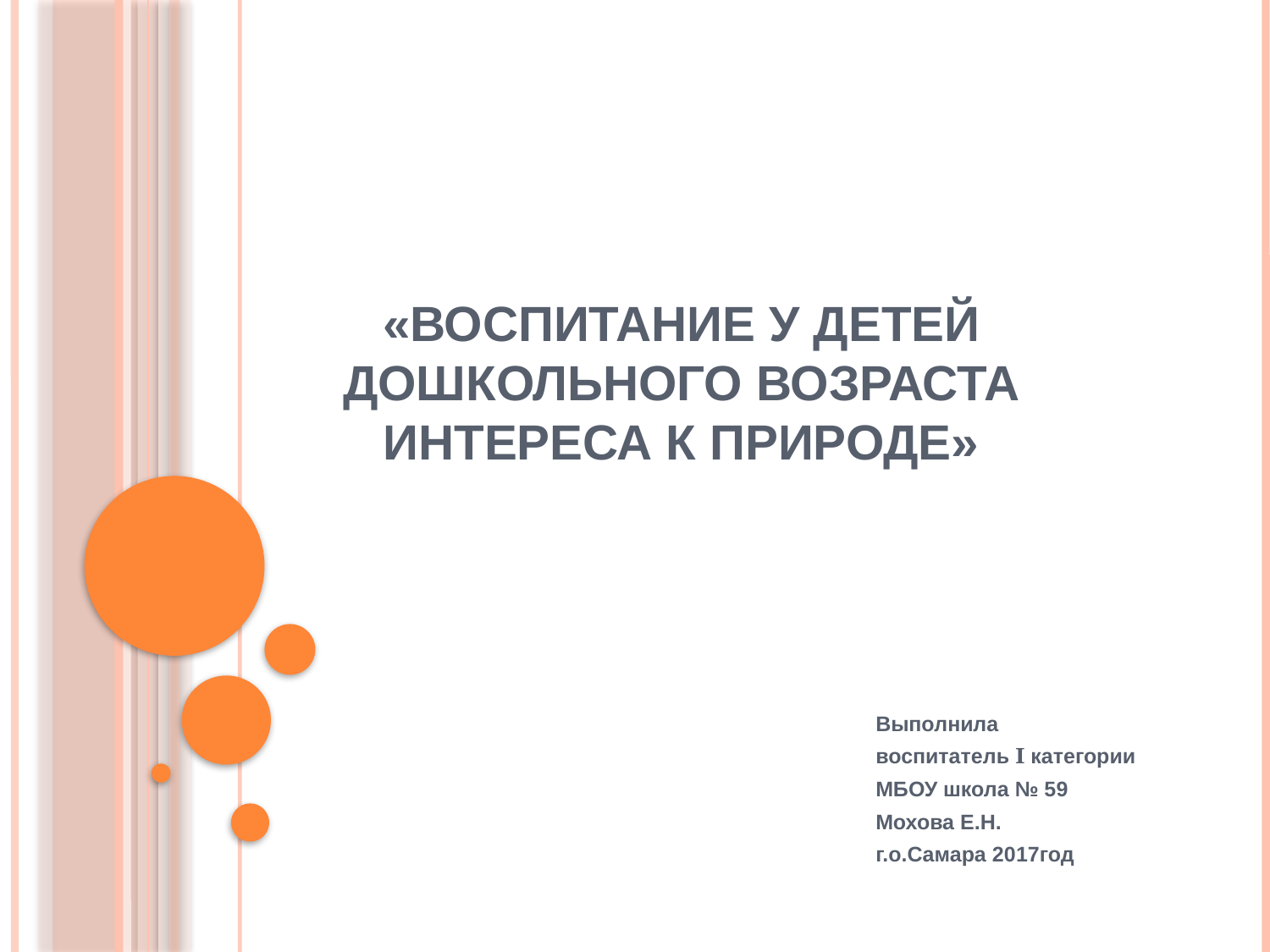

# «Воспитание у детей дошкольного возраста интереса к природе»
Выполнила
воспитатель I категории
МБОУ школа № 59
Мохова Е.Н.
г.о.Самара 2017год